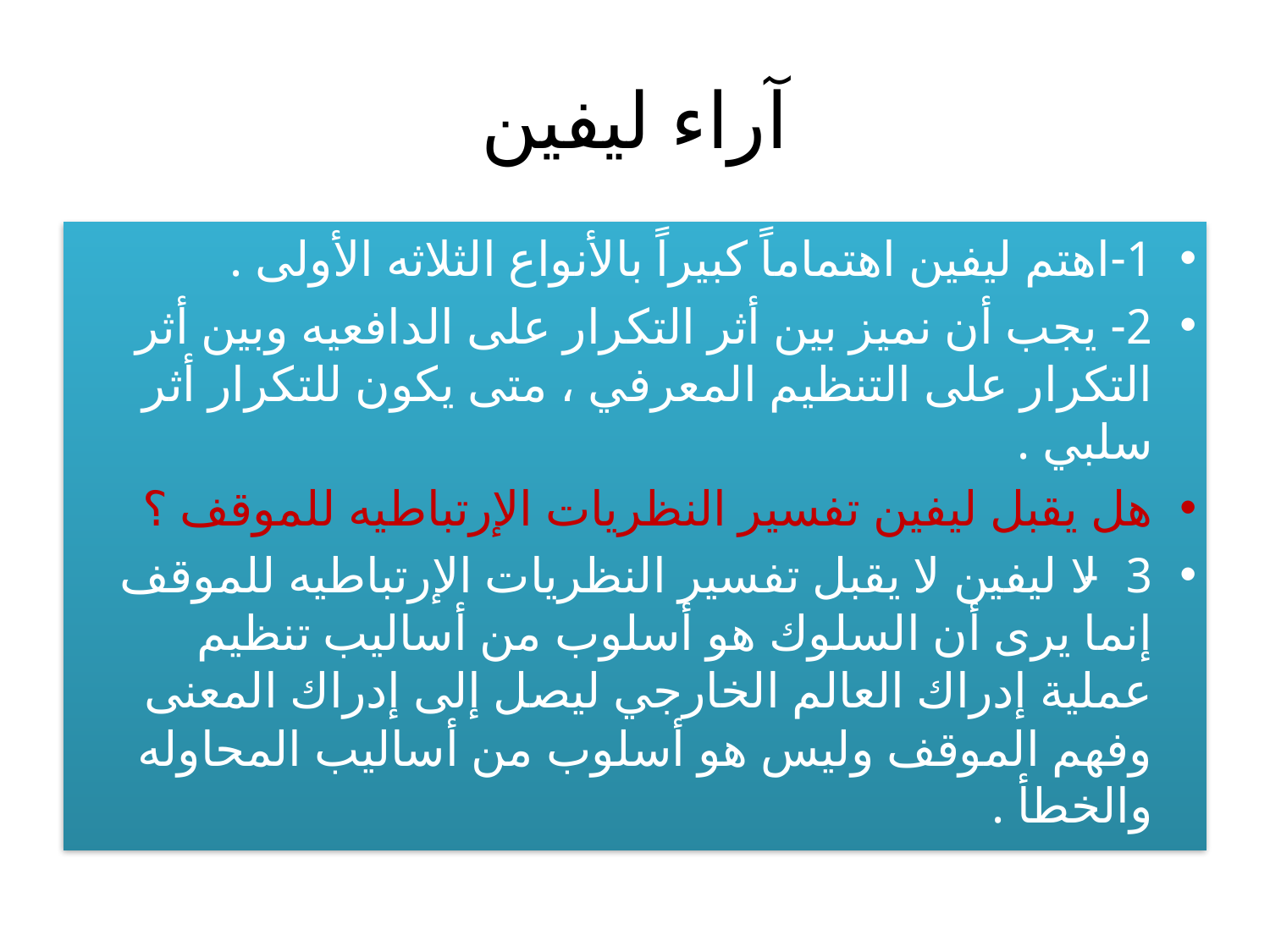

# آراء ليفين
1-اهتم ليفين اهتماماً كبيراً بالأنواع الثلاثه الأولى .
2- يجب أن نميز بين أثر التكرار على الدافعيه وبين أثر التكرار على التنظيم المعرفي ، متى يكون للتكرار أثر سلبي .
هل يقبل ليفين تفسير النظريات الإرتباطيه للموقف ؟
3- لا ليفين لا يقبل تفسير النظريات الإرتباطيه للموقف إنما يرى أن السلوك هو أسلوب من أساليب تنظيم عملية إدراك العالم الخارجي ليصل إلى إدراك المعنى وفهم الموقف وليس هو أسلوب من أساليب المحاوله والخطأ .